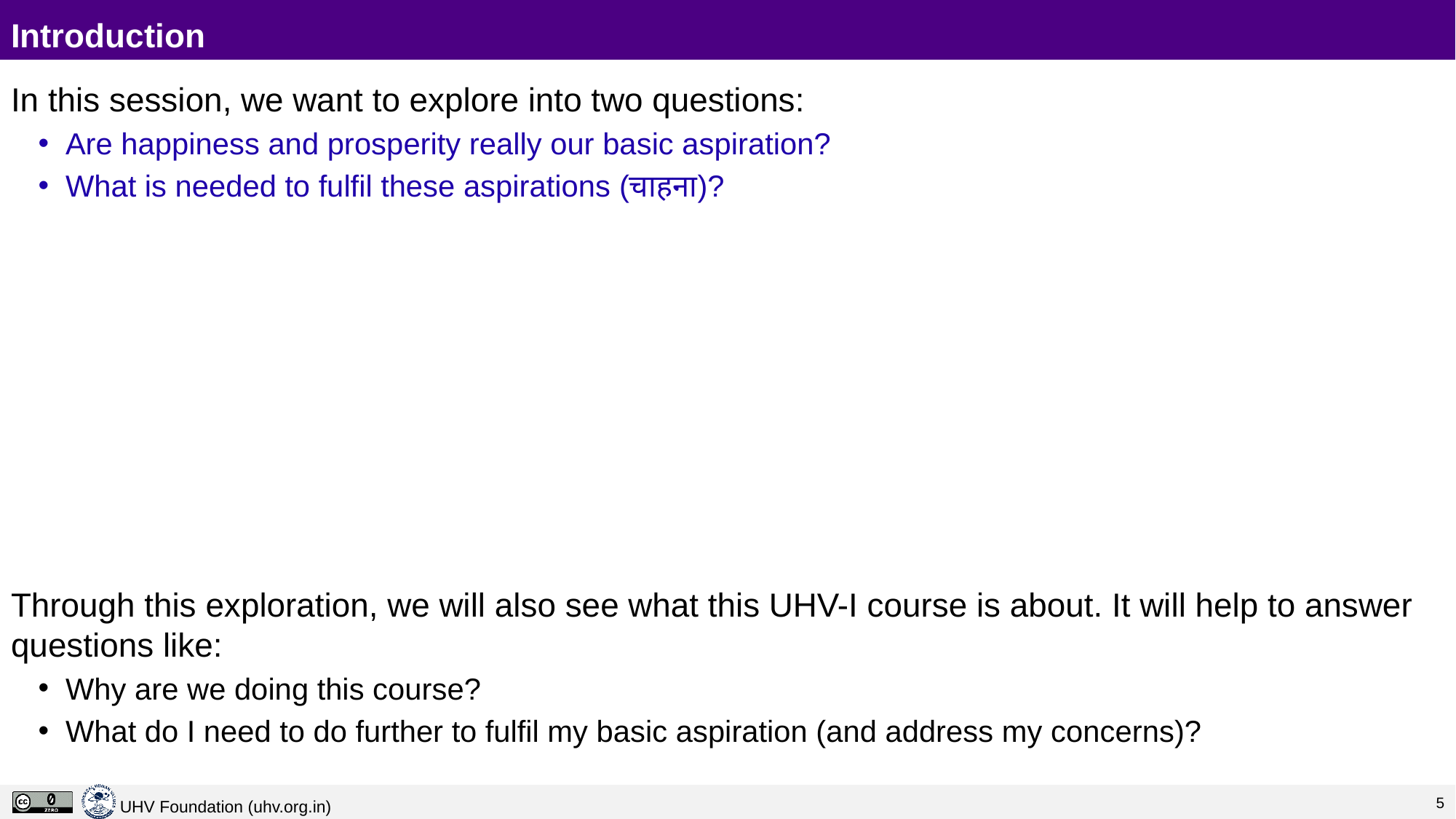

# Introduction
In this session, we want to explore into two questions:
Are happiness and prosperity really our basic aspiration?
What is needed to fulfil these aspirations (चाहना)?

Through this exploration, we will also see what this UHV-I course is about. It will help to answer questions like:
Why are we doing this course?
What do I need to do further to fulfil my basic aspiration (and address my concerns)?